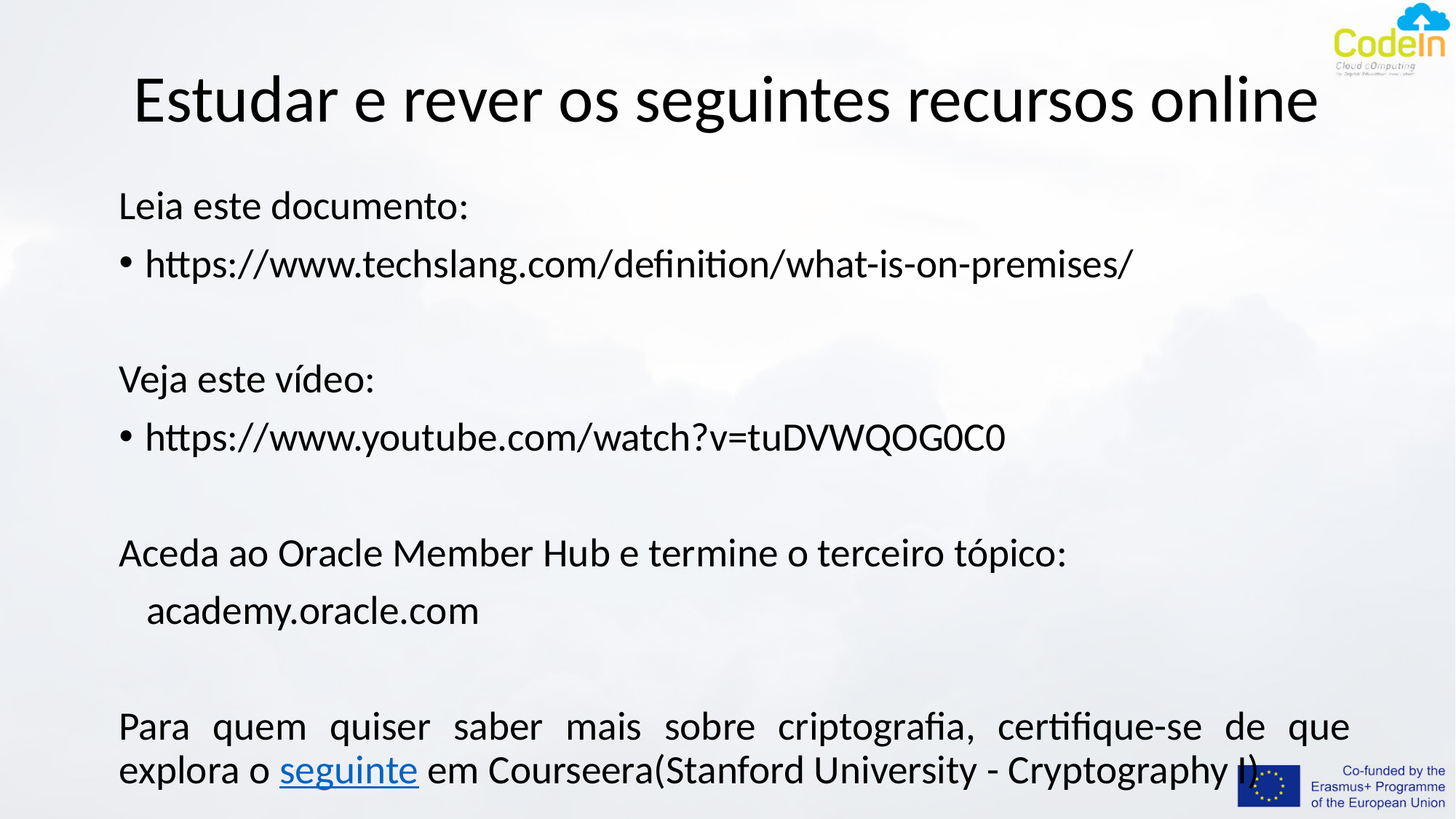

# Estudar e rever os seguintes recursos online
Leia este documento:
https://www.techslang.com/definition/what-is-on-premises/

Veja este vídeo:
https://www.youtube.com/watch?v=tuDVWQOG0C0

Aceda ao Oracle Member Hub e termine o terceiro tópico:
   academy.oracle.com

Para quem quiser saber mais sobre criptografia, certifique-se de que explora o seguinte em Courseera(Stanford University - Cryptography I)